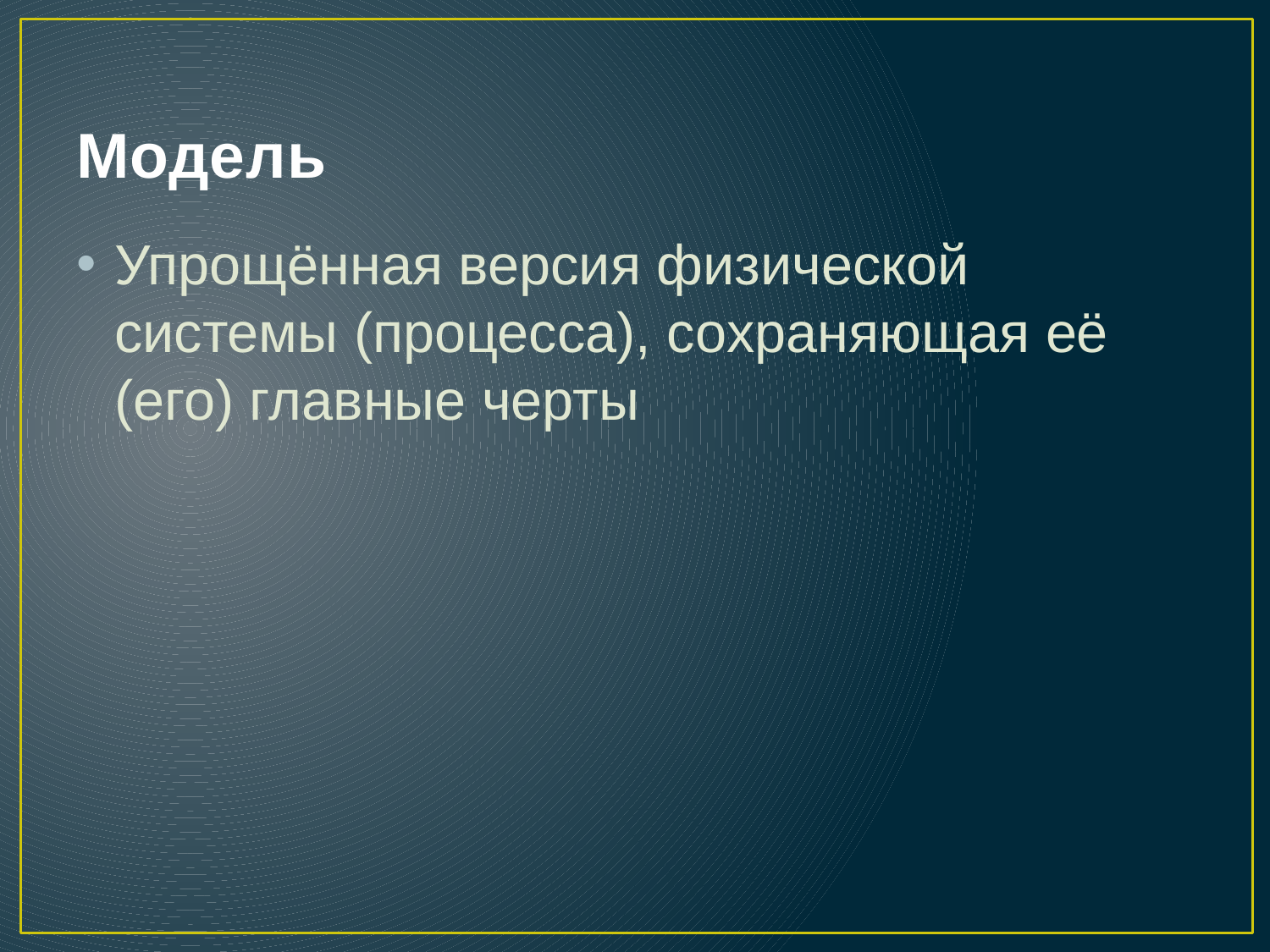

# Модель
Упрощённая версия физической системы (процесса), сохраняющая её (его) главные черты